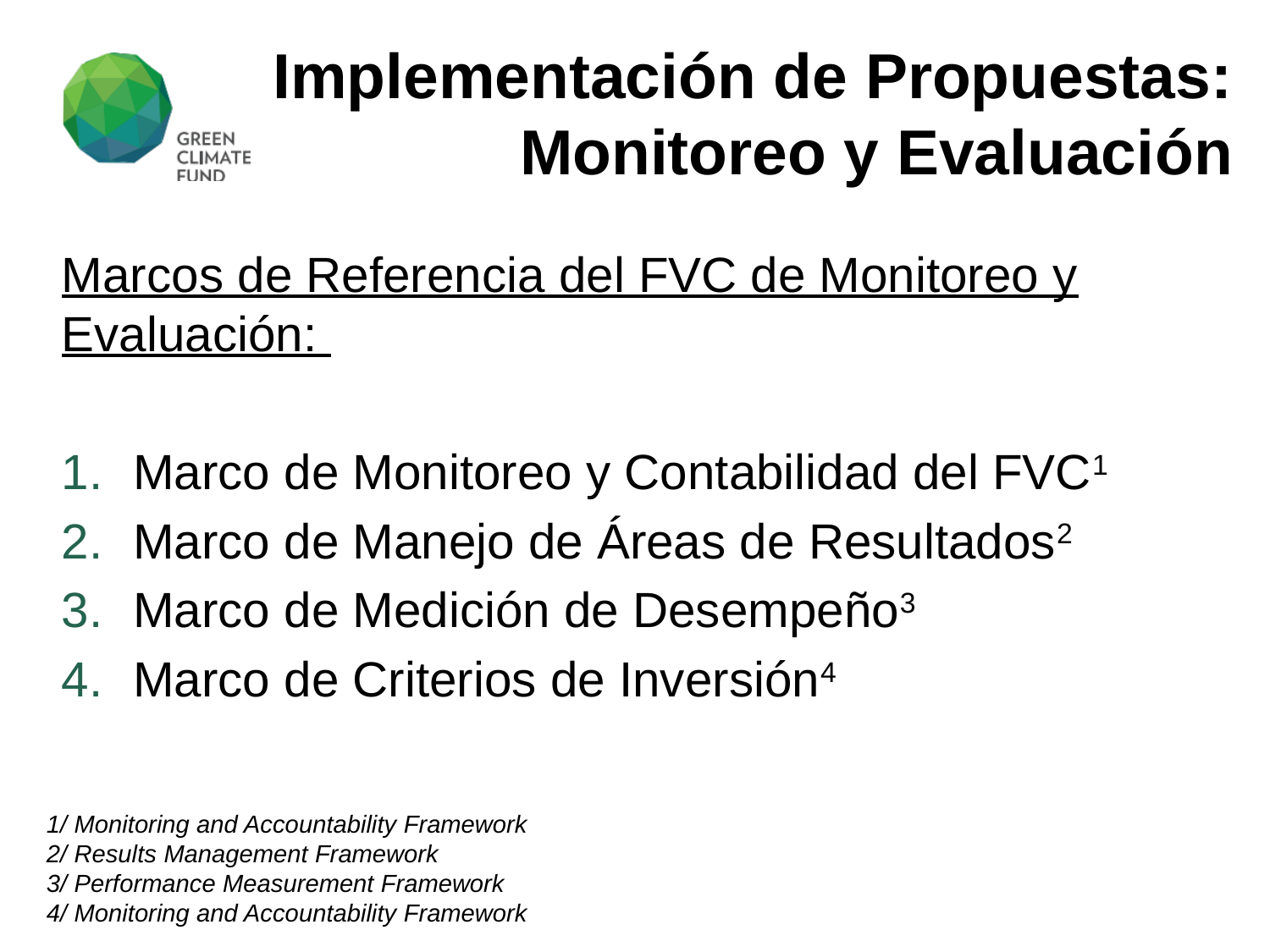

# Implementación de Propuestas: Monitoreo y Evaluación
Marcos de Referencia del FVC de Monitoreo y Evaluación:

Marco de Monitoreo y Contabilidad del FVC1
Marco de Manejo de Áreas de Resultados2
Marco de Medición de Desempeño3
Marco de Criterios de Inversión4

1/ Monitoring and Accountability Framework
2/ Results Management Framework
3/ Performance Measurement Framework
4/ Monitoring and Accountability Framework